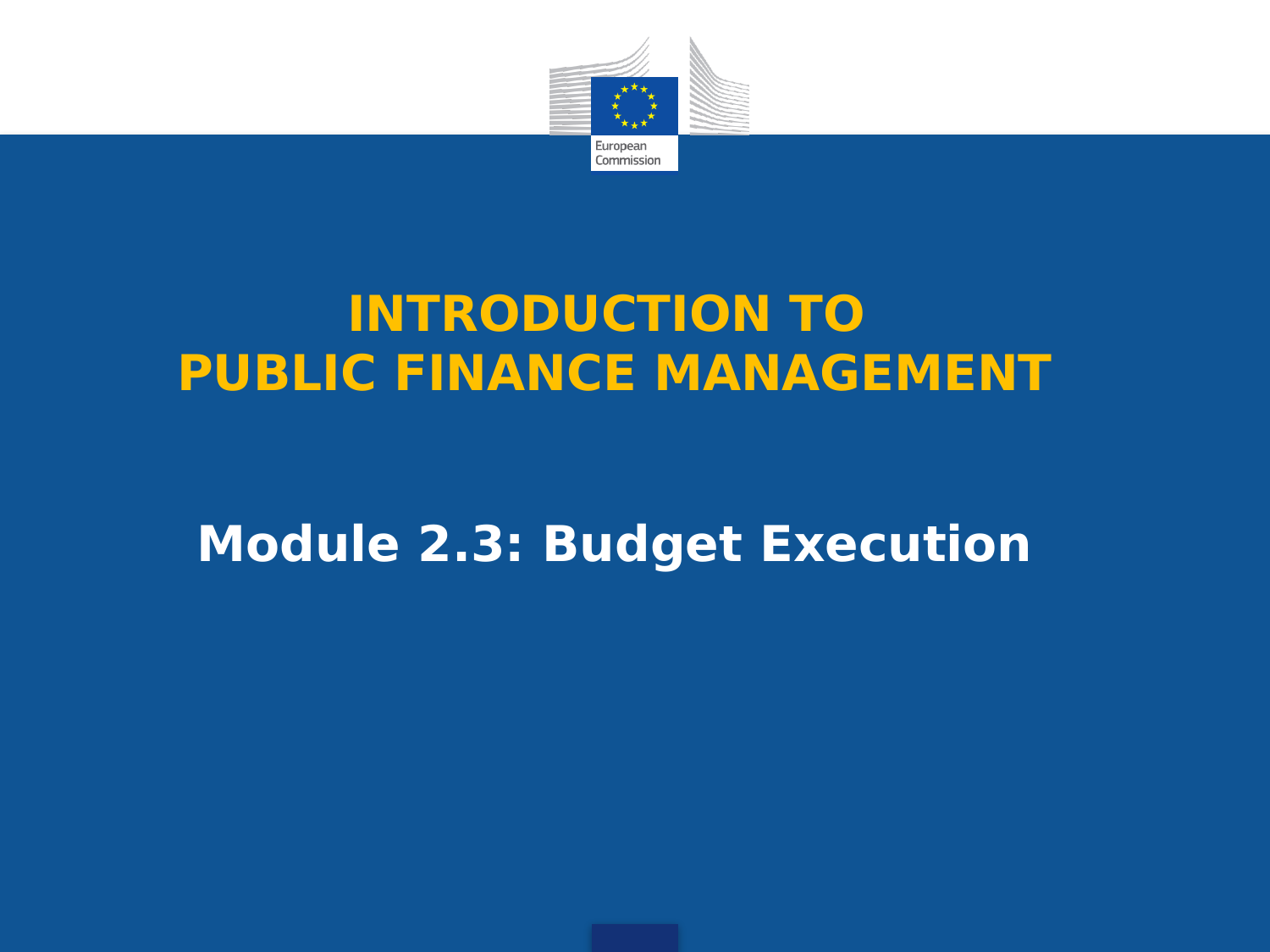

# INTRODUCTION TO PUBLIC FINANCE MANAGEMENT
Module 2.3: Budget Execution